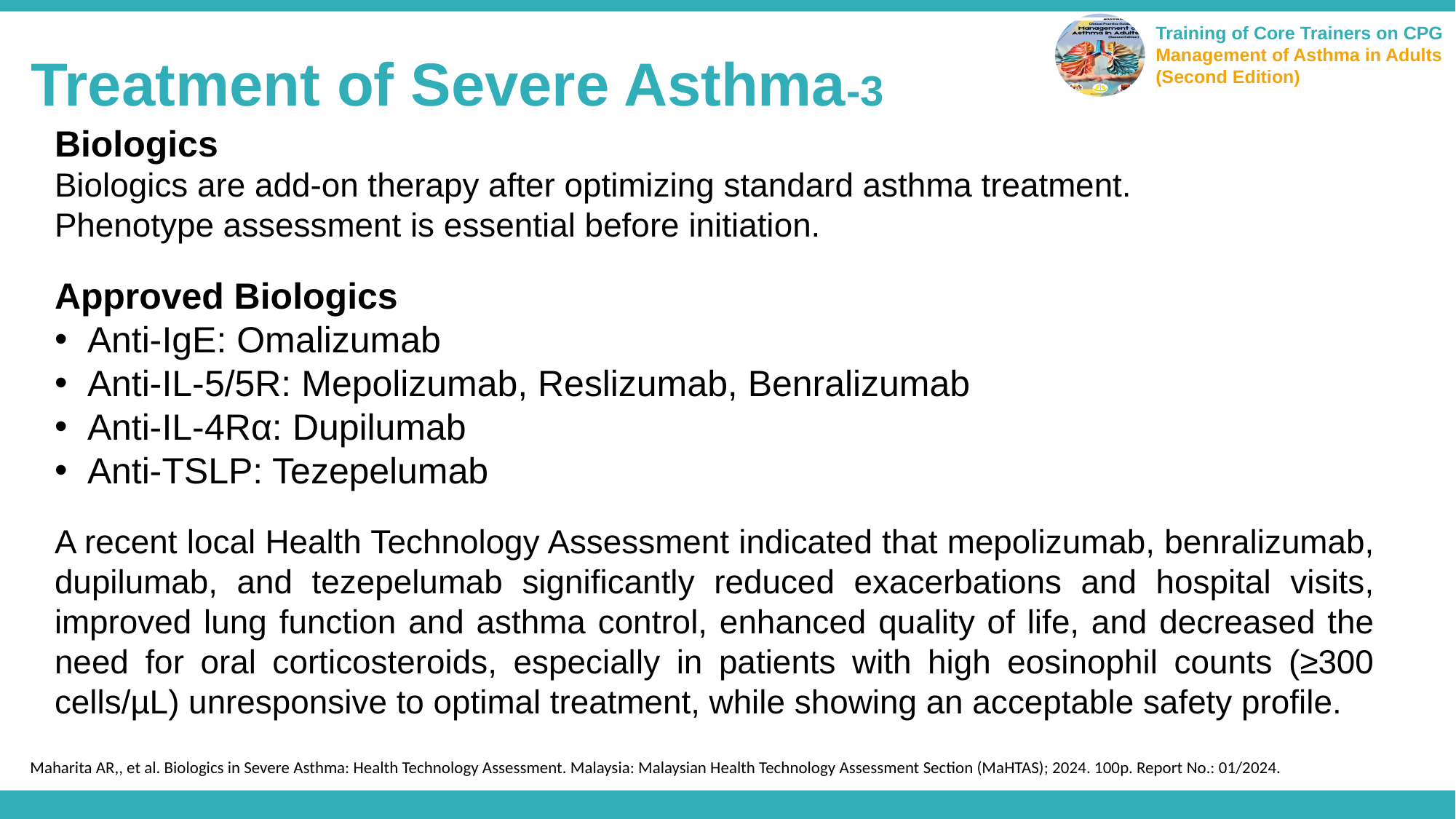

Treatment of Severe Asthma-3
Biologics
Biologics are add-on therapy after optimizing standard asthma treatment.
Phenotype assessment is essential before initiation.

Approved Biologics
Anti-IgE: Omalizumab
Anti-IL-5/5R: Mepolizumab, Reslizumab, Benralizumab
Anti-IL-4Rα: Dupilumab
Anti-TSLP: Tezepelumab

A recent local Health Technology Assessment indicated that mepolizumab, benralizumab, dupilumab, and tezepelumab significantly reduced exacerbations and hospital visits, improved lung function and asthma control, enhanced quality of life, and decreased the need for oral corticosteroids, especially in patients with high eosinophil counts (≥300 cells/µL) unresponsive to optimal treatment, while showing an acceptable safety profile.
Maharita AR,, et al. Biologics in Severe Asthma: Health Technology Assessment. Malaysia: Malaysian Health Technology Assessment Section (MaHTAS); 2024. 100p. Report No.: 01/2024.